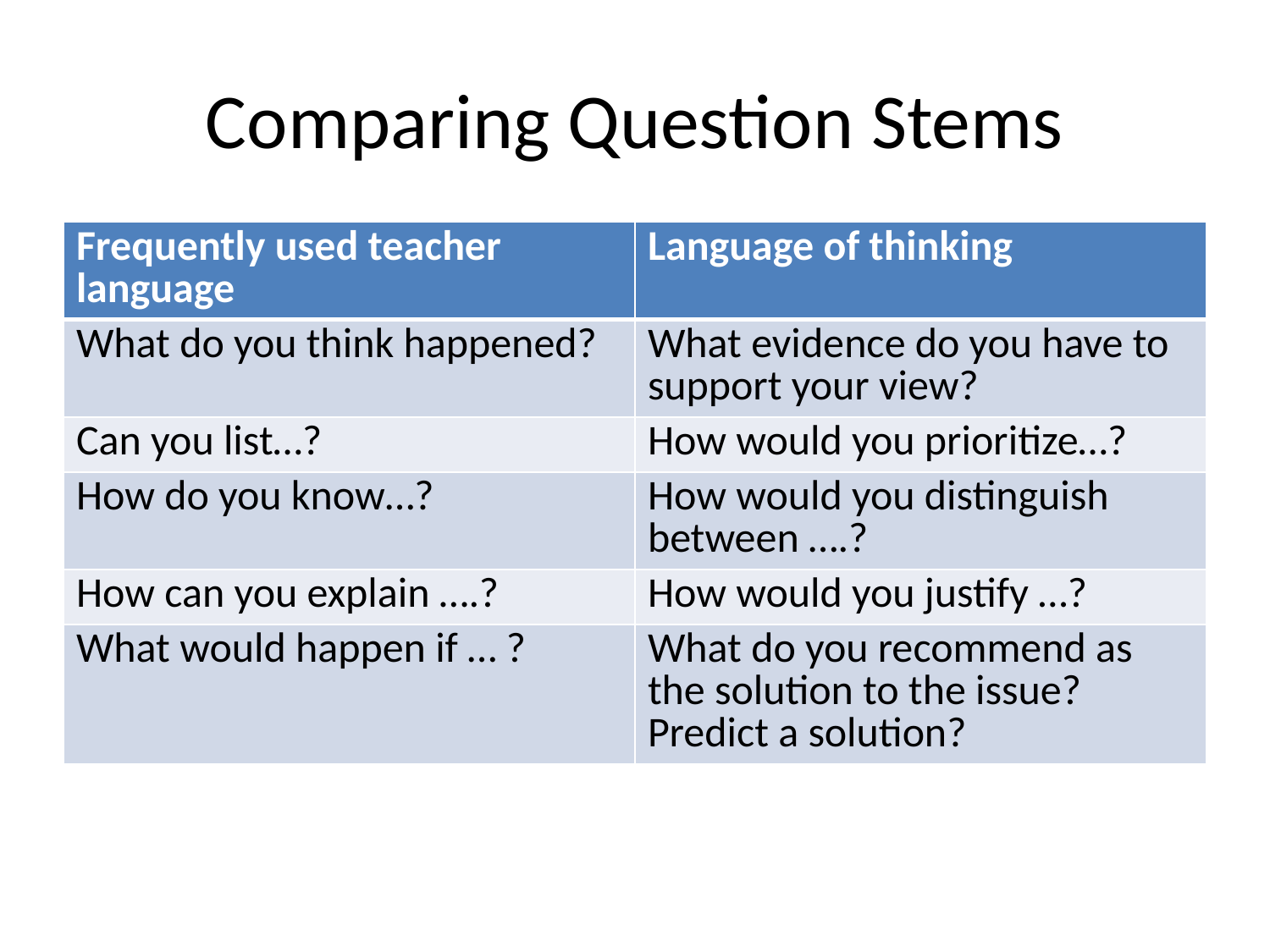

# Comparing Question Stems
| Frequently used teacher language | Language of thinking |
| --- | --- |
| What do you think happened? | What evidence do you have to support your view? |
| Can you list…? | How would you prioritize…? |
| How do you know…? | How would you distinguish between ….? |
| How can you explain ….? | How would you justify …? |
| What would happen if … ? | What do you recommend as the solution to the issue? Predict a solution? |